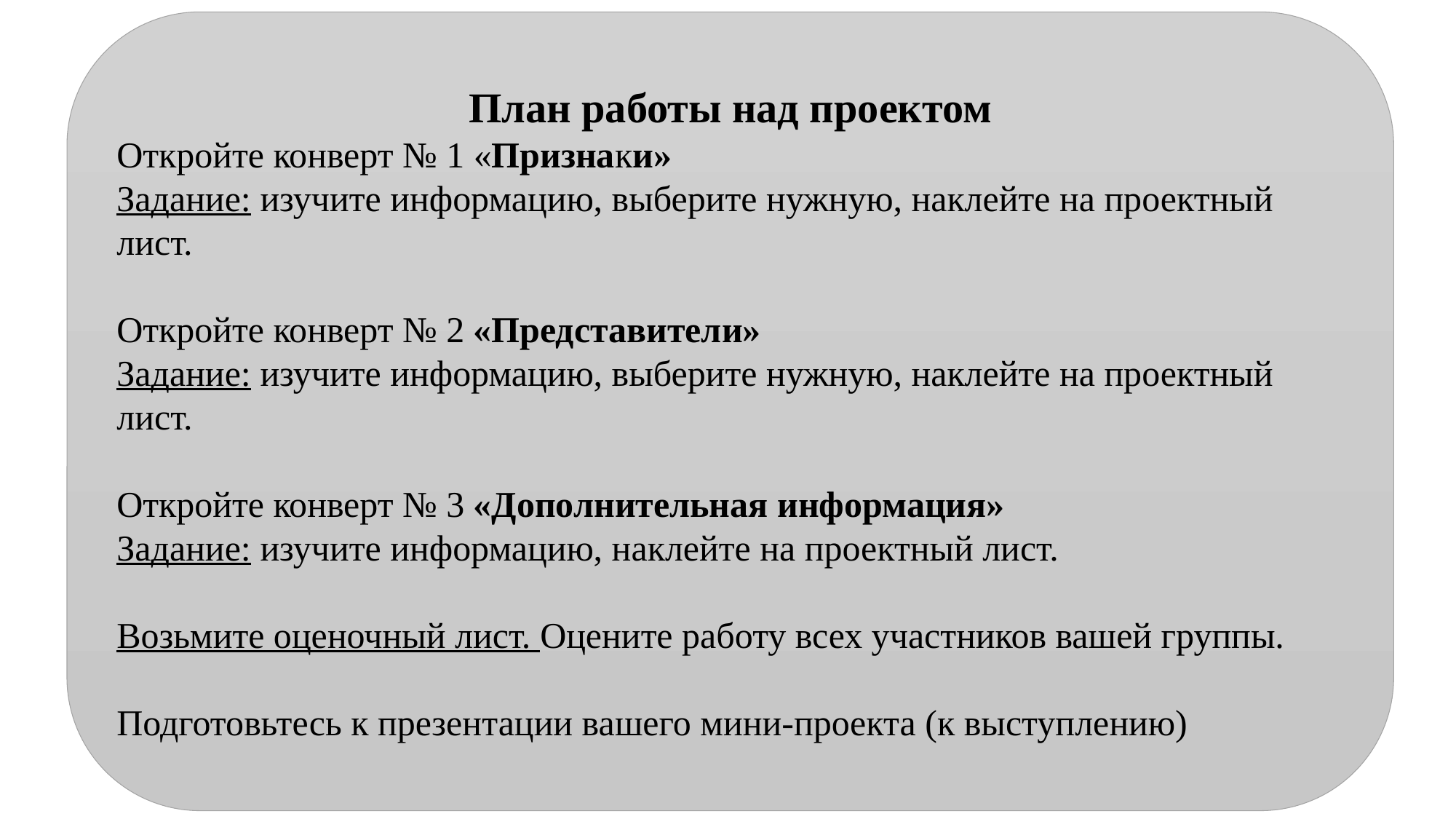

План работы над проектом
Откройте конверт № 1 «Признаки»
Задание: изучите информацию, выберите нужную, наклейте на проектный лист.

Откройте конверт № 2 «Представители»
Задание: изучите информацию, выберите нужную, наклейте на проектный лист.

Откройте конверт № 3 «Дополнительная информация»
Задание: изучите информацию, наклейте на проектный лист.

Возьмите оценочный лист. Оцените работу всех участников вашей группы.

Подготовьтесь к презентации вашего мини-проекта (к выступлению)